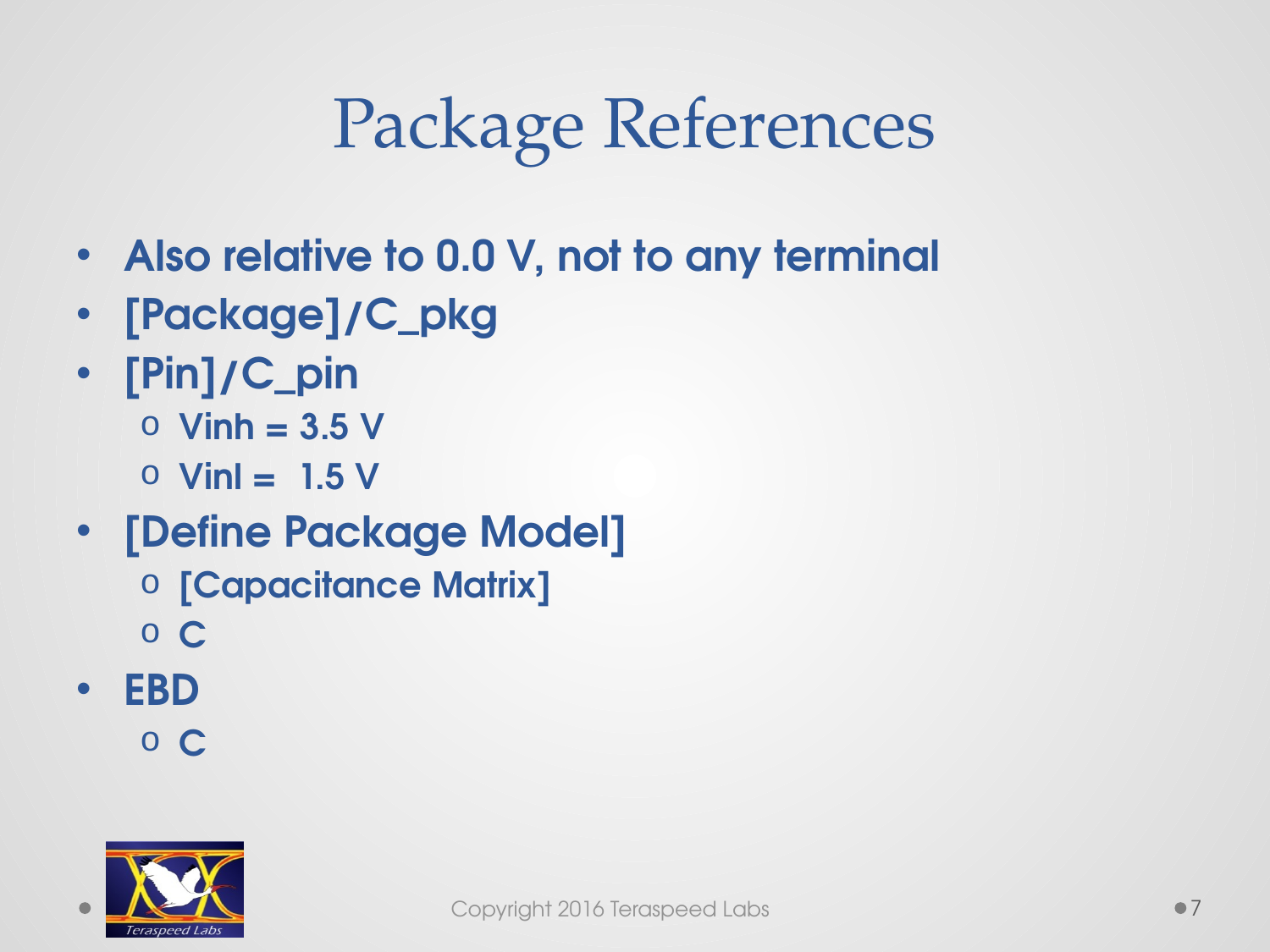

# Package References
Also relative to 0.0 V, not to any terminal
[Package]/C_pkg
[Pin]/C_pin
Vinh = 3.5 V
Vinl =  1.5 V
[Define Package Model]
[Capacitance Matrix]
C
EBD
C

7
Copyright 2016 Teraspeed Labs